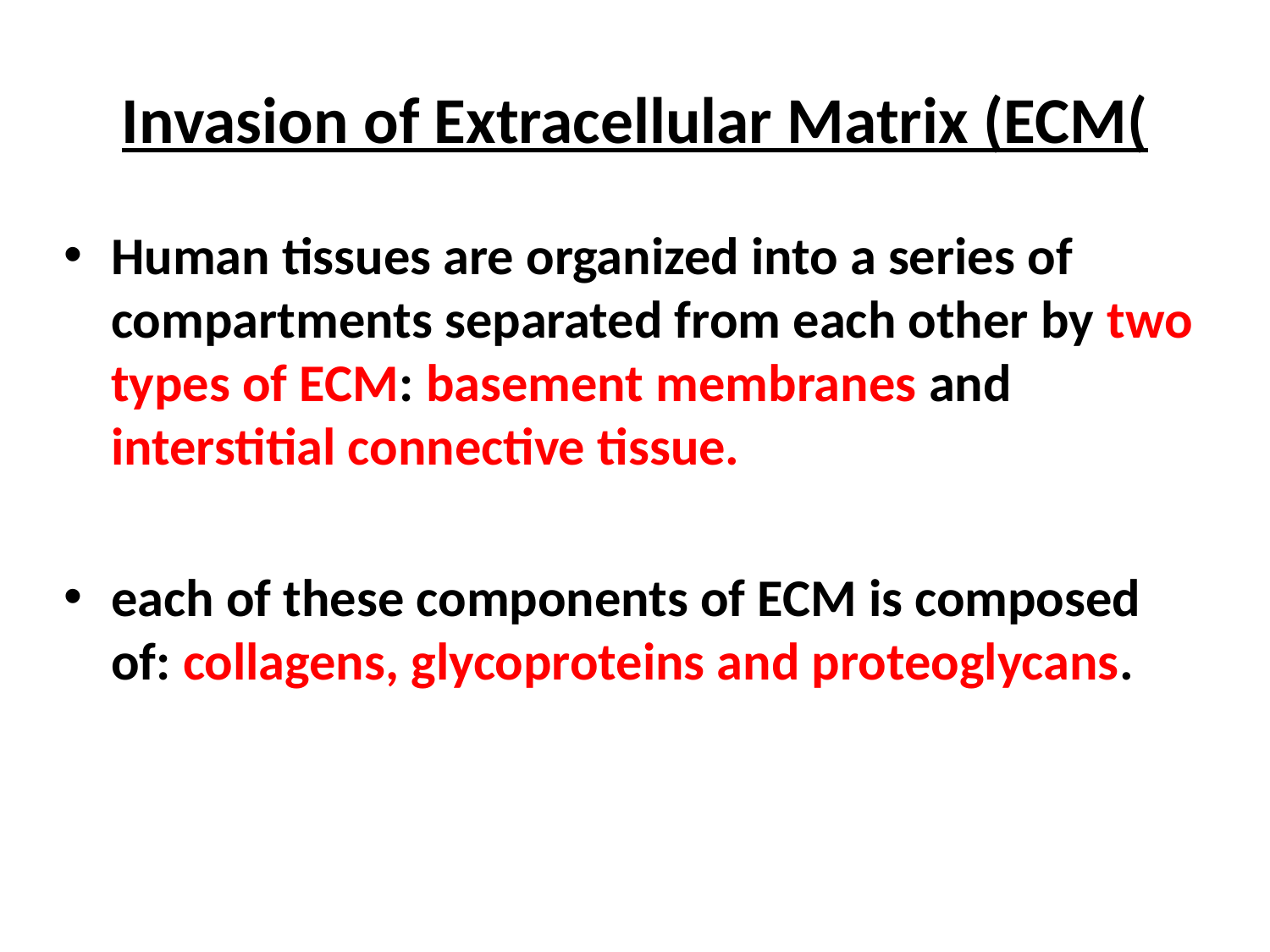

Invasion of Extracellular Matrix (ECM(
Human tissues are organized into a series of compartments separated from each other by two types of ECM: basement membranes and interstitial connective tissue.

each of these components of ECM is composed of: collagens, glycoproteins and proteoglycans.